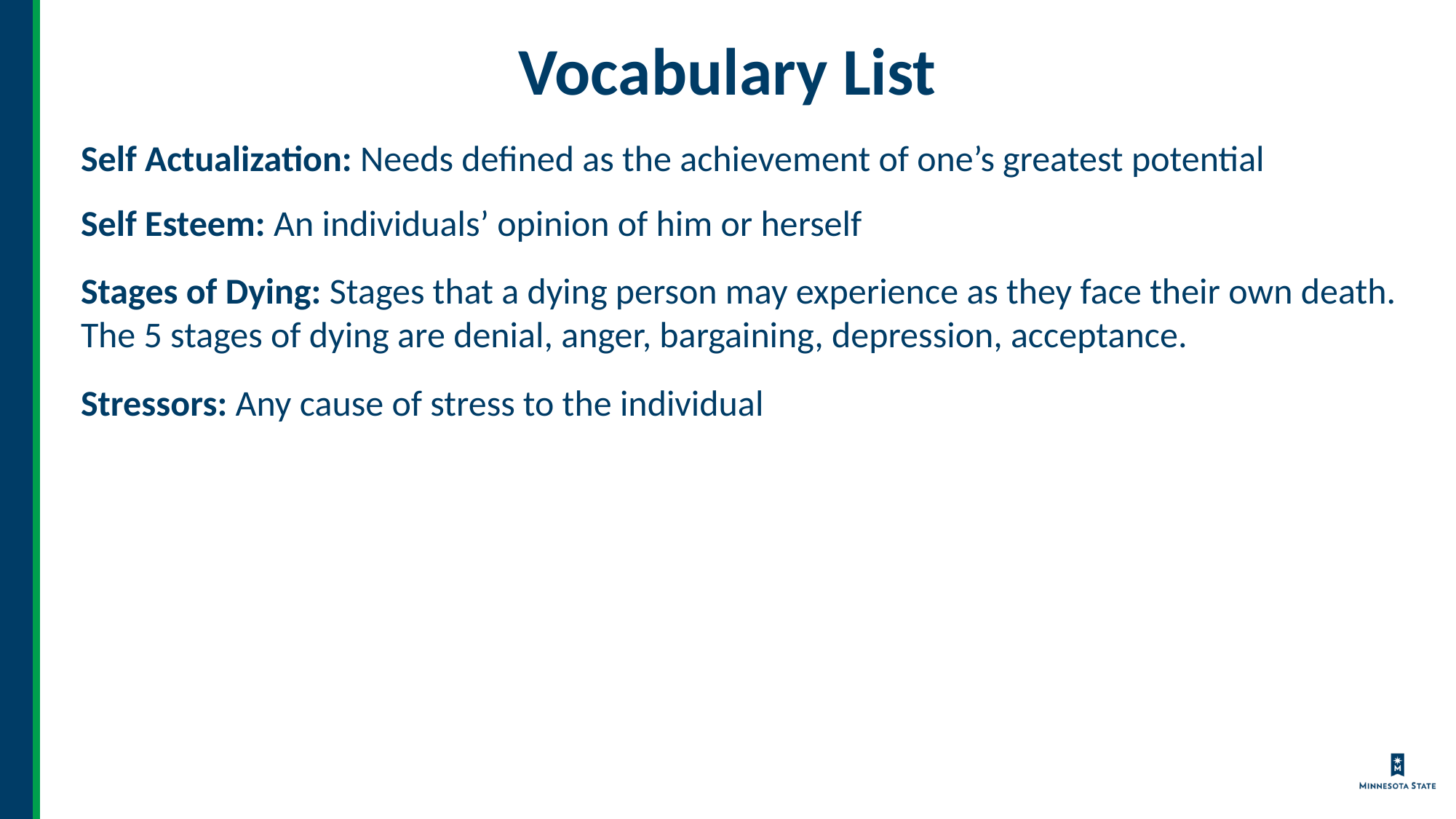

# Vocabulary List
Self Actualization: Needs defined as the achievement of one’s greatest potential
Self Esteem: An individuals’ opinion of him or herself
Stages of Dying: Stages that a dying person may experience as they face their own death. The 5 stages of dying are denial, anger, bargaining, depression, acceptance.
Stressors: Any cause of stress to the individual